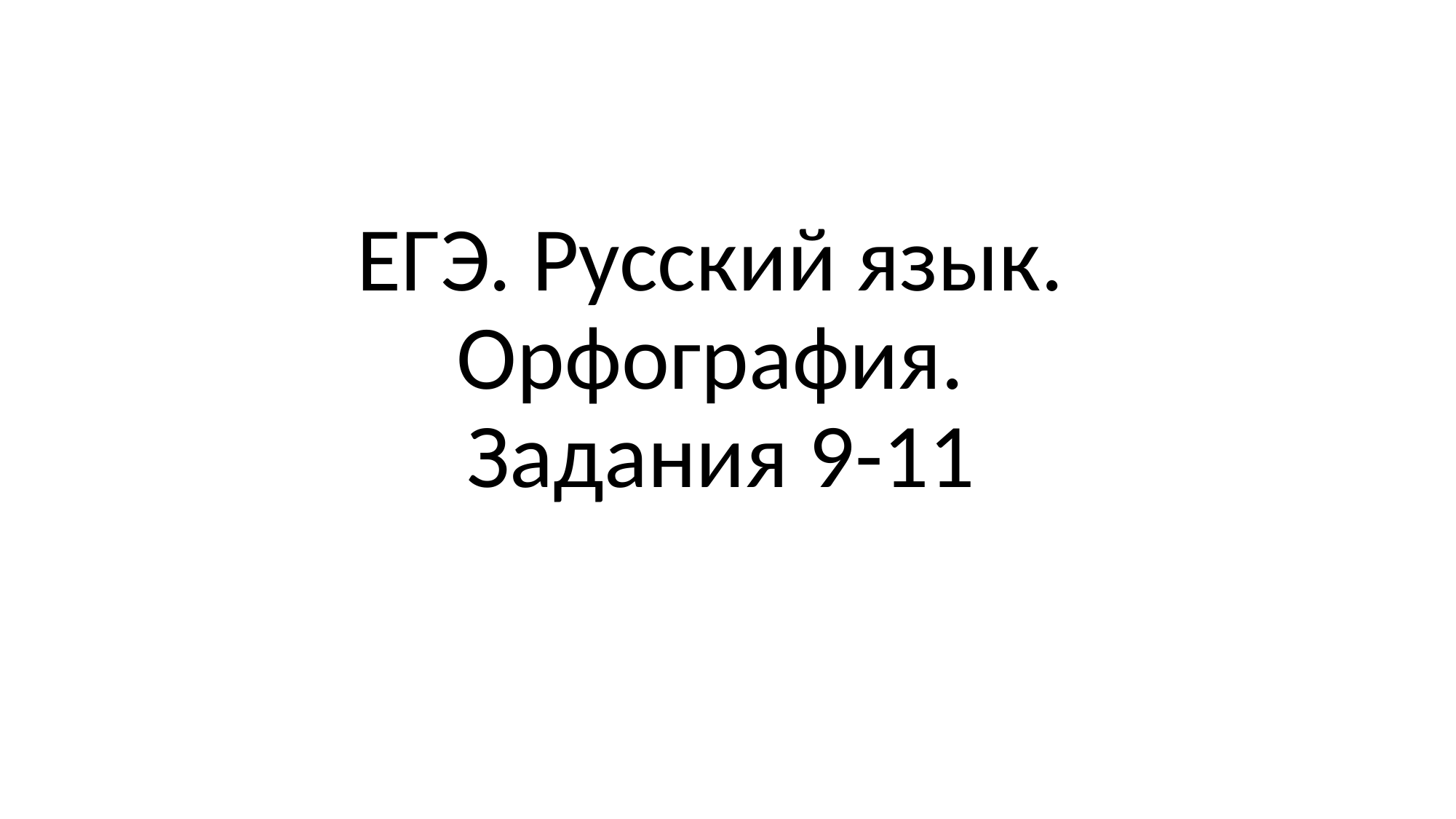

# ЕГЭ. Русский язык. Орфография. Задания 9-11